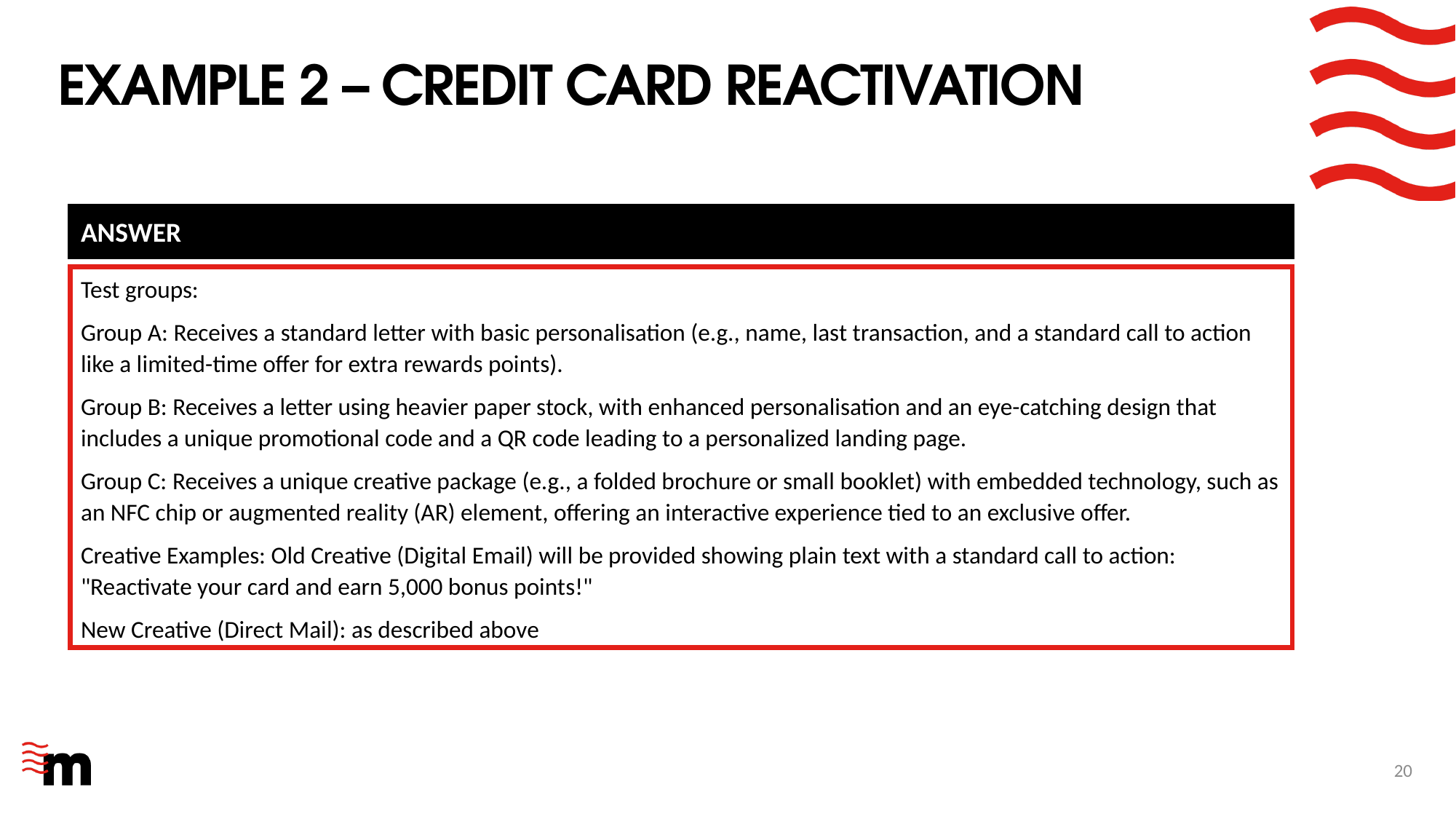

# Example 2 – credit card reactivation

ANSWER
Test groups:
Group A: Receives a standard letter with basic personalisation (e.g., name, last transaction, and a standard call to action like a limited-time offer for extra rewards points).
Group B: Receives a letter using heavier paper stock, with enhanced personalisation and an eye-catching design that includes a unique promotional code and a QR code leading to a personalized landing page.
Group C: Receives a unique creative package (e.g., a folded brochure or small booklet) with embedded technology, such as an NFC chip or augmented reality (AR) element, offering an interactive experience tied to an exclusive offer.
Creative Examples: Old Creative (Digital Email) will be provided showing plain text with a standard call to action: "Reactivate your card and earn 5,000 bonus points!"
New Creative (Direct Mail): as described above
20